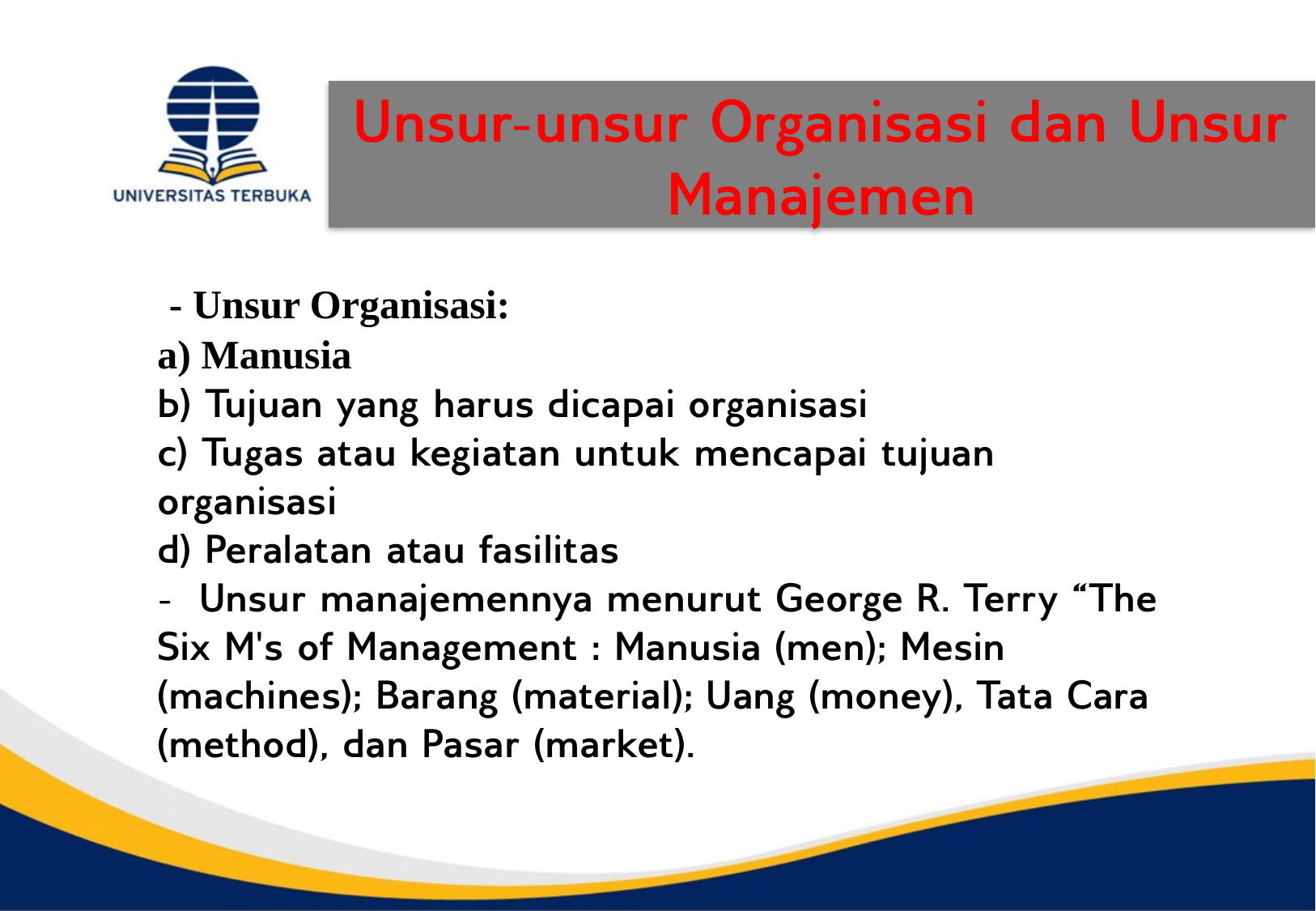

Unsur-unsur Organisasi dan Unsur Manajemen
 - Unsur Organisasi:
a) Manusia
b) Tujuan yang harus dicapai organisasi
c) Tugas atau kegiatan untuk mencapai tujuan organisasi
d) Peralatan atau fasilitas
-  Unsur manajemennya menurut George R. Terry “The Six M's of Management : Manusia (men); Mesin (machines); Barang (material); Uang (money), Tata Cara (method), dan Pasar (market).